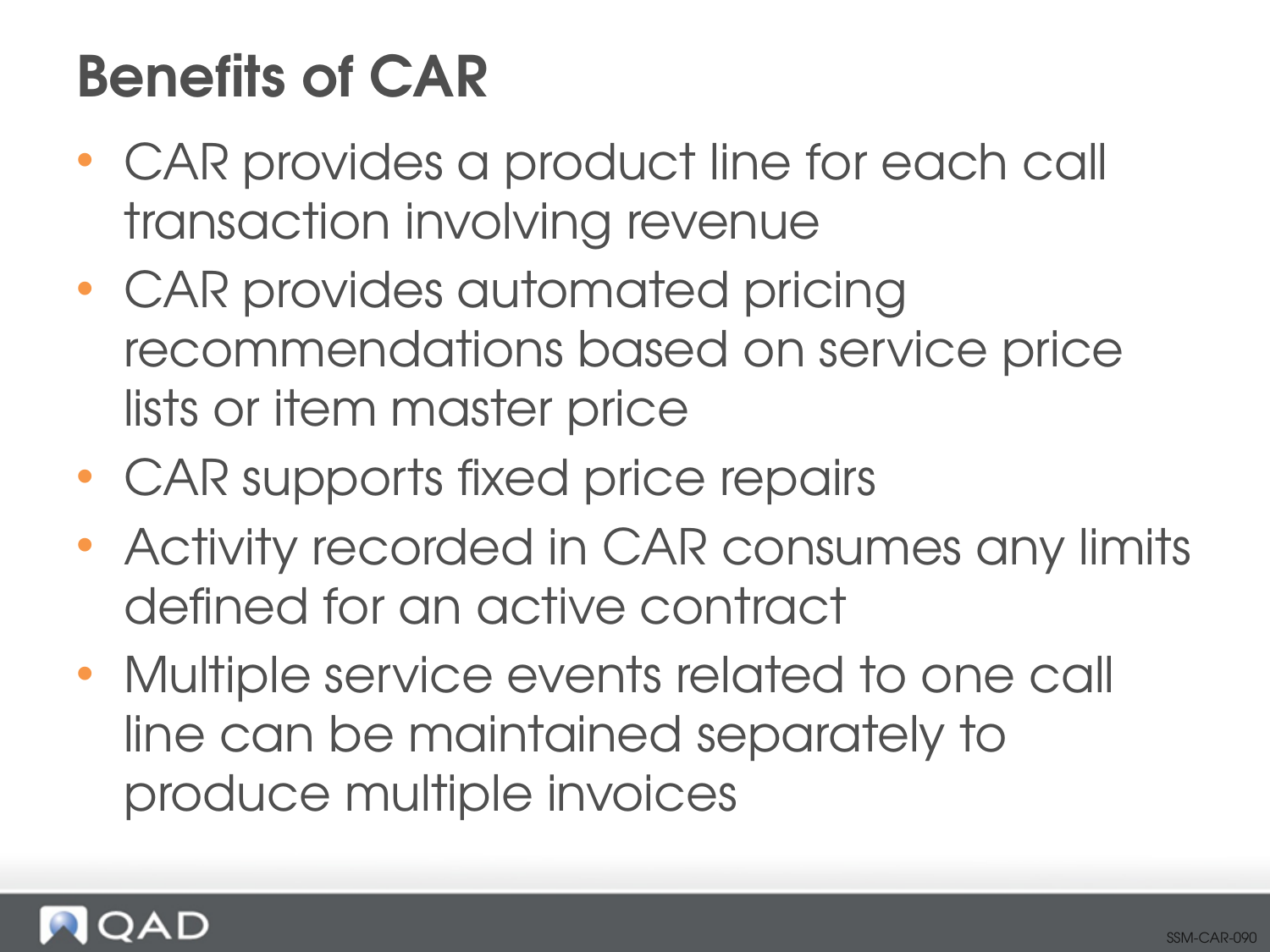

# Benefits of CAR
CAR provides a product line for each call transaction involving revenue
CAR provides automated pricing recommendations based on service price lists or item master price
CAR supports fixed price repairs
Activity recorded in CAR consumes any limits defined for an active contract
Multiple service events related to one call line can be maintained separately to produce multiple invoices

SSM-CAR-090